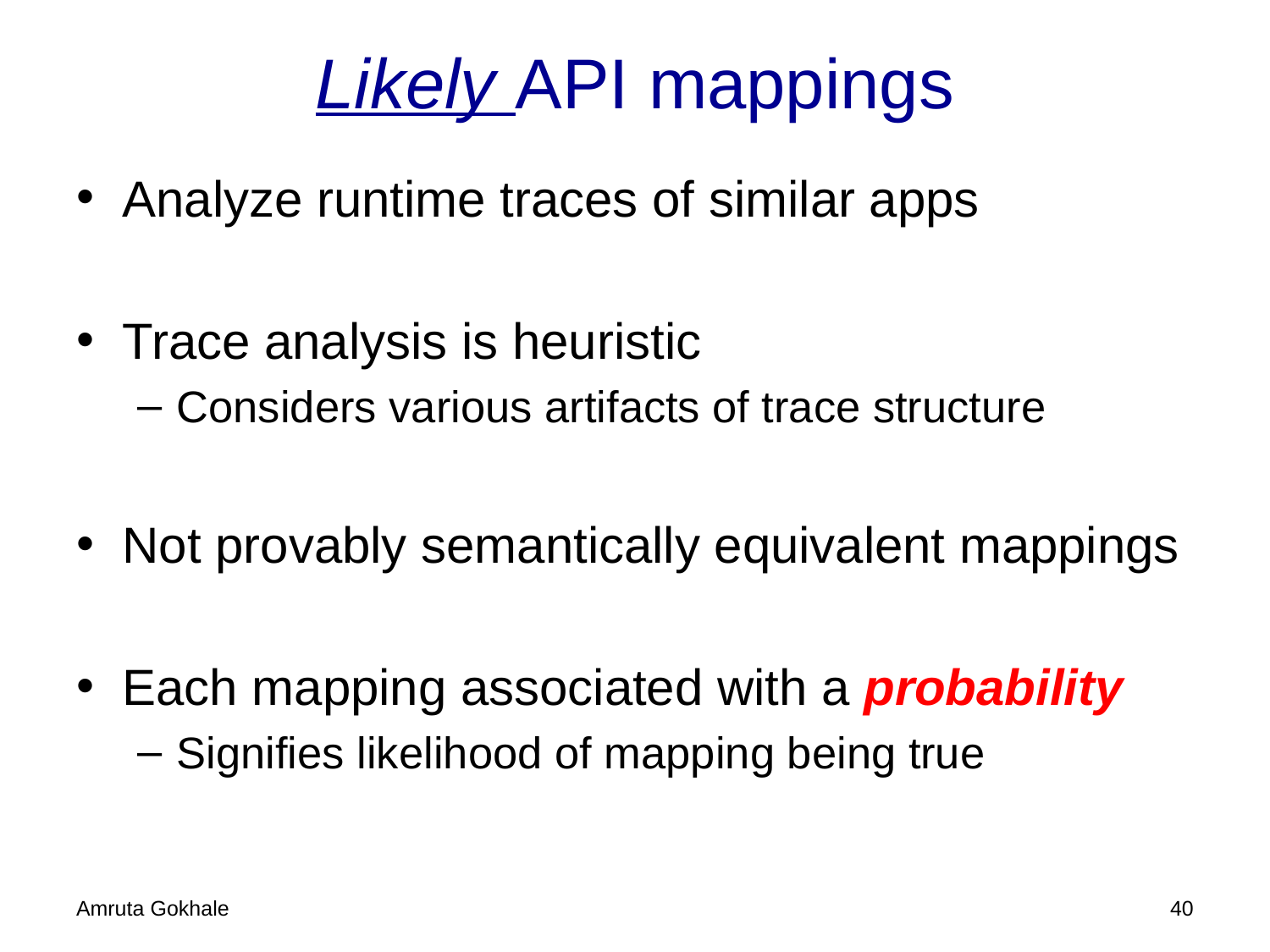

# Likely API mappings
Analyze runtime traces of similar apps

Trace analysis is heuristic
Considers various artifacts of trace structure

Not provably semantically equivalent mappings

Each mapping associated with a probability
Signifies likelihood of mapping being true

Amruta Gokhale
40